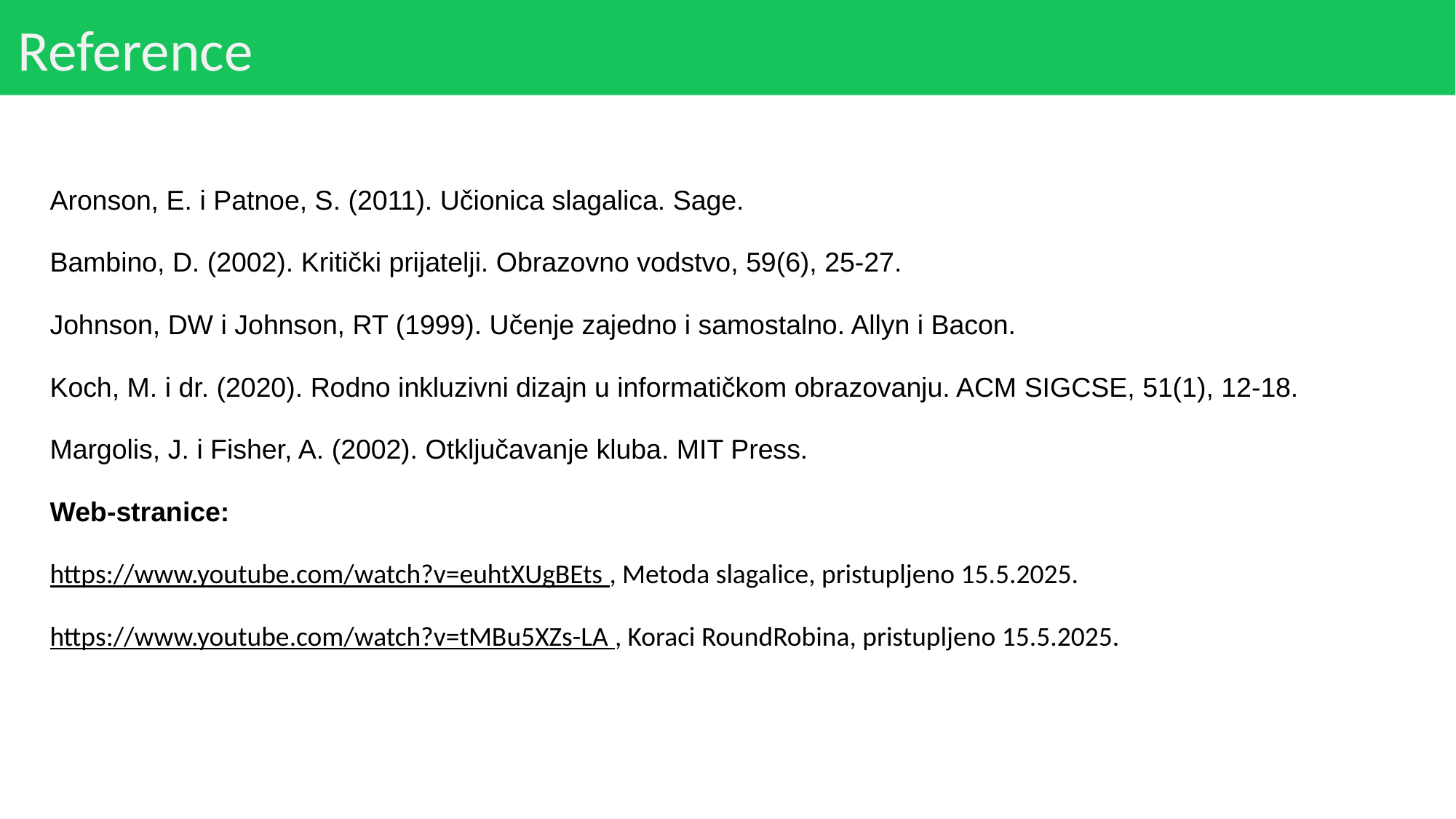

# Reference

Aronson, E. i Patnoe, S. (2011). Učionica slagalica. Sage.
Bambino, D. (2002). Kritički prijatelji. Obrazovno vodstvo, 59(6), 25-27.
Johnson, DW i Johnson, RT (1999). Učenje zajedno i samostalno. Allyn i Bacon.
Koch, M. i dr. (2020). Rodno inkluzivni dizajn u informatičkom obrazovanju. ACM SIGCSE, 51(1), 12-18.
Margolis, J. i Fisher, A. (2002). Otključavanje kluba. MIT Press.
Web-stranice:
https://www.youtube.com/watch?v=euhtXUgBEts , Metoda slagalice, pristupljeno 15.5.2025.
https://www.youtube.com/watch?v=tMBu5XZs-LA , Koraci RoundRobina, pristupljeno 15.5.2025.